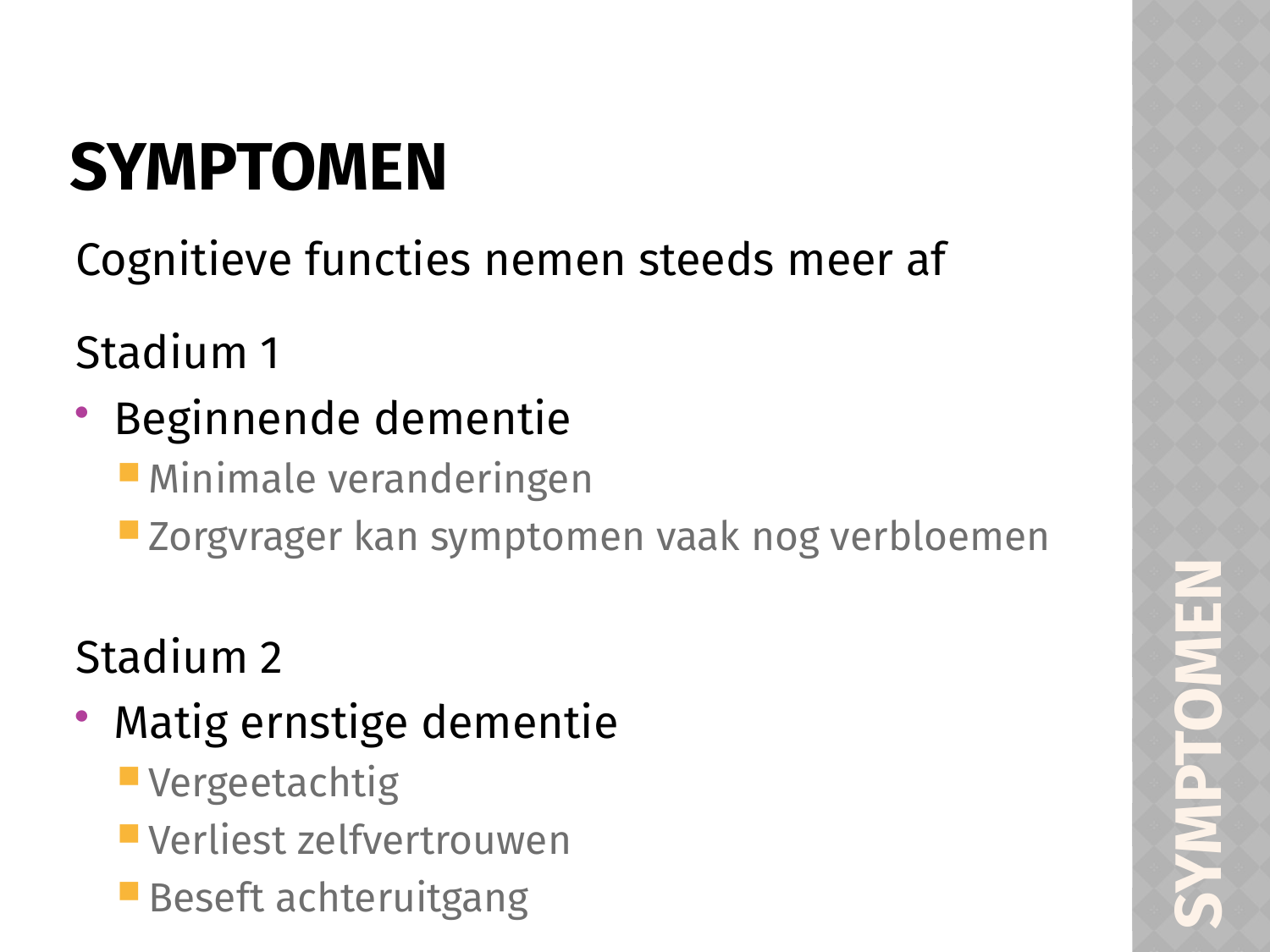

# symptomen
Cognitieve functies nemen steeds meer af

Stadium 1
Beginnende dementie
Minimale veranderingen
Zorgvrager kan symptomen vaak nog verbloemen

Stadium 2
Matig ernstige dementie
Vergeetachtig
Verliest zelfvertrouwen
Beseft achteruitgang
symptomen